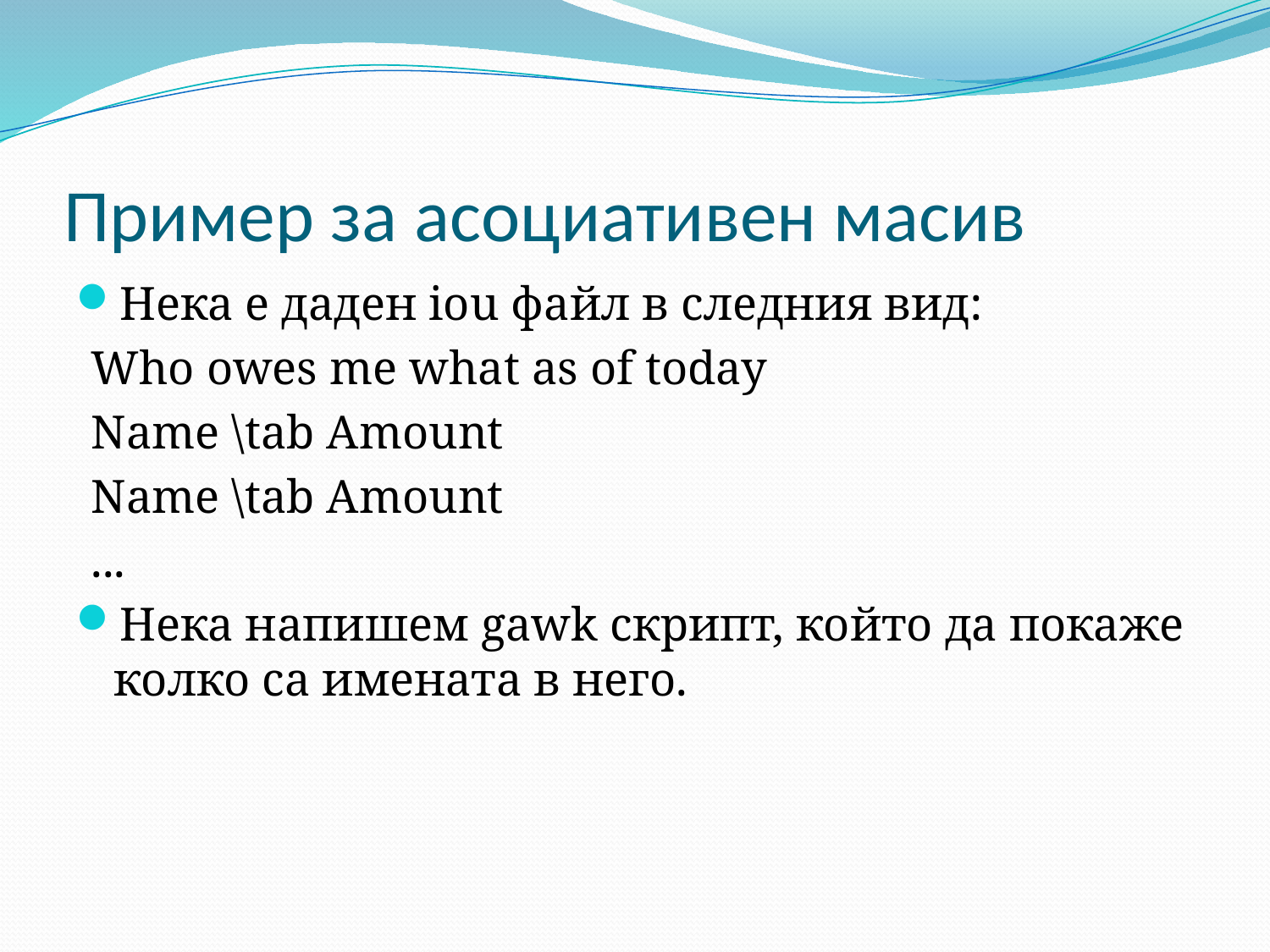

# Пример за асоциативен масив
Нека е даден iou файл в следния вид:
Who owes me what as of today
Name \tab Amount
Name \tab Amount
...
Нека напишем gawk скрипт, който да покаже колко са имената в него.